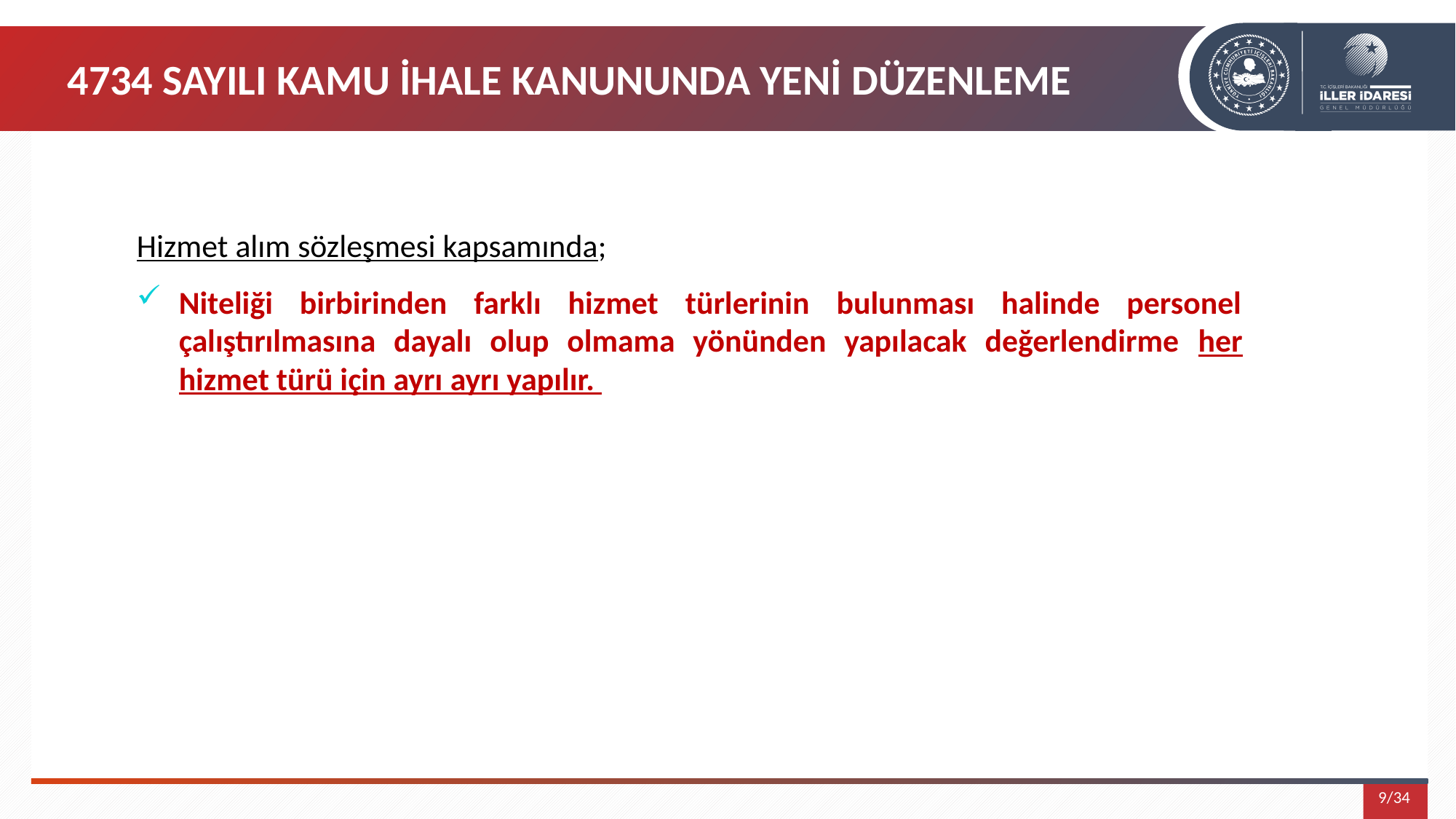

4734 SAYILI KAMU İHALE KANUNUNDA YENİ DÜZENLEME
Hizmet alım sözleşmesi kapsamında;
Niteliği birbirinden farklı hizmet türlerinin bulunması halinde personel çalıştırılmasına dayalı olup olmama yönünden yapılacak değerlendirme her hizmet türü için ayrı ayrı yapılır.